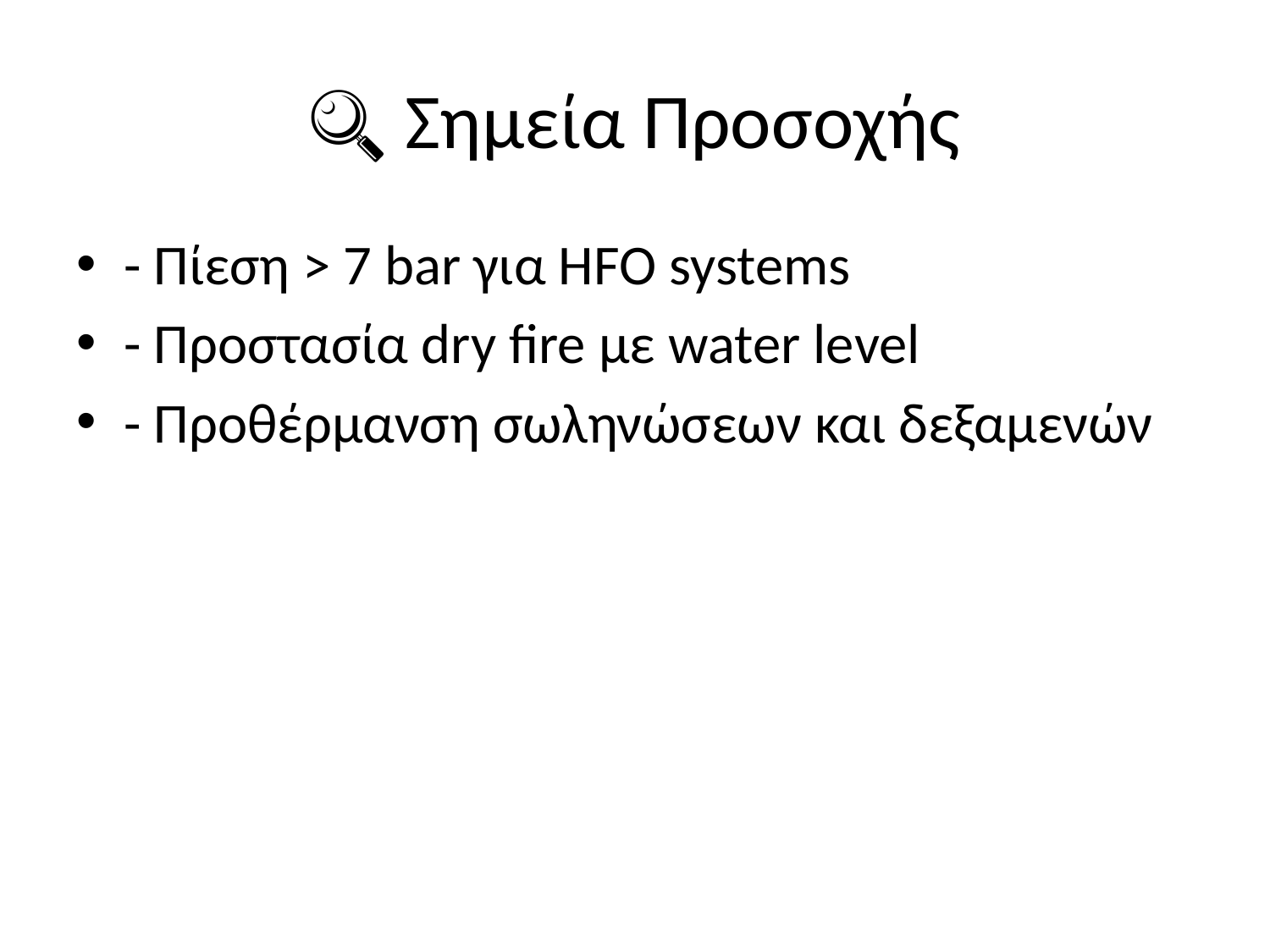

# 🔍 Σημεία Προσοχής
- Πίεση > 7 bar για HFO systems
- Προστασία dry fire με water level
- Προθέρμανση σωληνώσεων και δεξαμενών